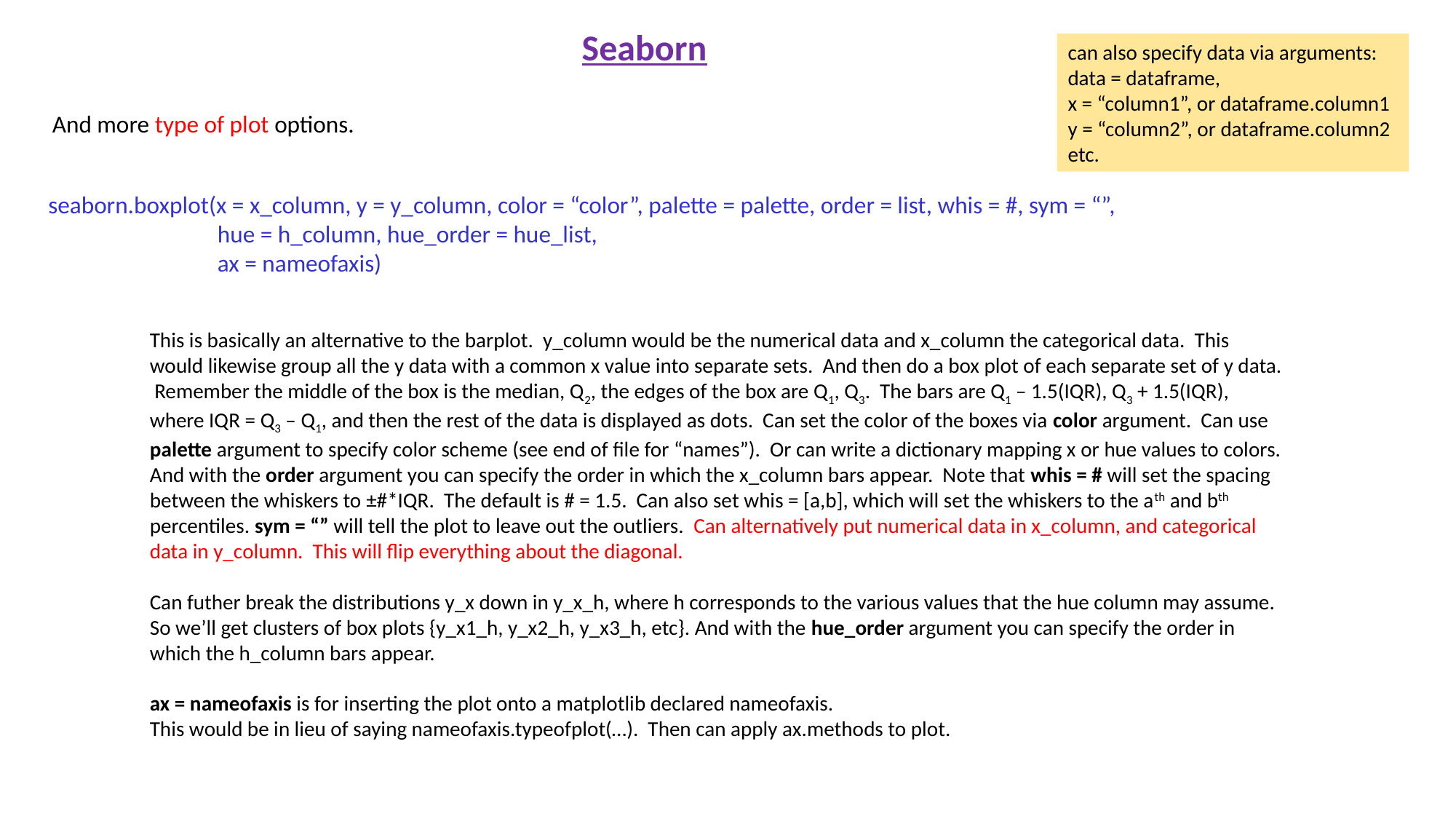

Seaborn
can also specify data via arguments:
data = dataframe,
x = “column1”, or dataframe.column1
y = “column2”, or dataframe.column2
etc.
And more type of plot options.
seaborn.boxplot(x = x_column, y = y_column, color = “color”, palette = palette, order = list, whis = #, sym = “”,
	           hue = h_column, hue_order = hue_list,
	           ax = nameofaxis)
This is basically an alternative to the barplot.  y_column would be the numerical data and x_column the categorical data.  This would likewise group all the y data with a common x value into separate sets.  And then do a box plot of each separate set of y data.  Remember the middle of the box is the median, Q2, the edges of the box are Q1, Q3.  The bars are Q1 – 1.5(IQR), Q3 + 1.5(IQR), where IQR = Q3 – Q1, and then the rest of the data is displayed as dots.  Can set the color of the boxes via color argument.  Can use palette argument to specify color scheme (see end of file for “names”).  Or can write a dictionary mapping x or hue values to colors. And with the order argument you can specify the order in which the x_column bars appear.  Note that whis = # will set the spacing between the whiskers to ±#*IQR.  The default is # = 1.5.  Can also set whis = [a,b], which will set the whiskers to the ath and bth percentiles. sym = “” will tell the plot to leave out the outliers.  Can alternatively put numerical data in x_column, and categorical data in y_column.  This will flip everything about the diagonal.

Can futher break the distributions y_x down in y_x_h, where h corresponds to the various values that the hue column may assume.  So we’ll get clusters of box plots {y_x1_h, y_x2_h, y_x3_h, etc}. And with the hue_order argument you can specify the order in which the h_column bars appear.

ax = nameofaxis is for inserting the plot onto a matplotlib declared nameofaxis.
This would be in lieu of saying nameofaxis.typeofplot(…).  Then can apply ax.methods to plot.